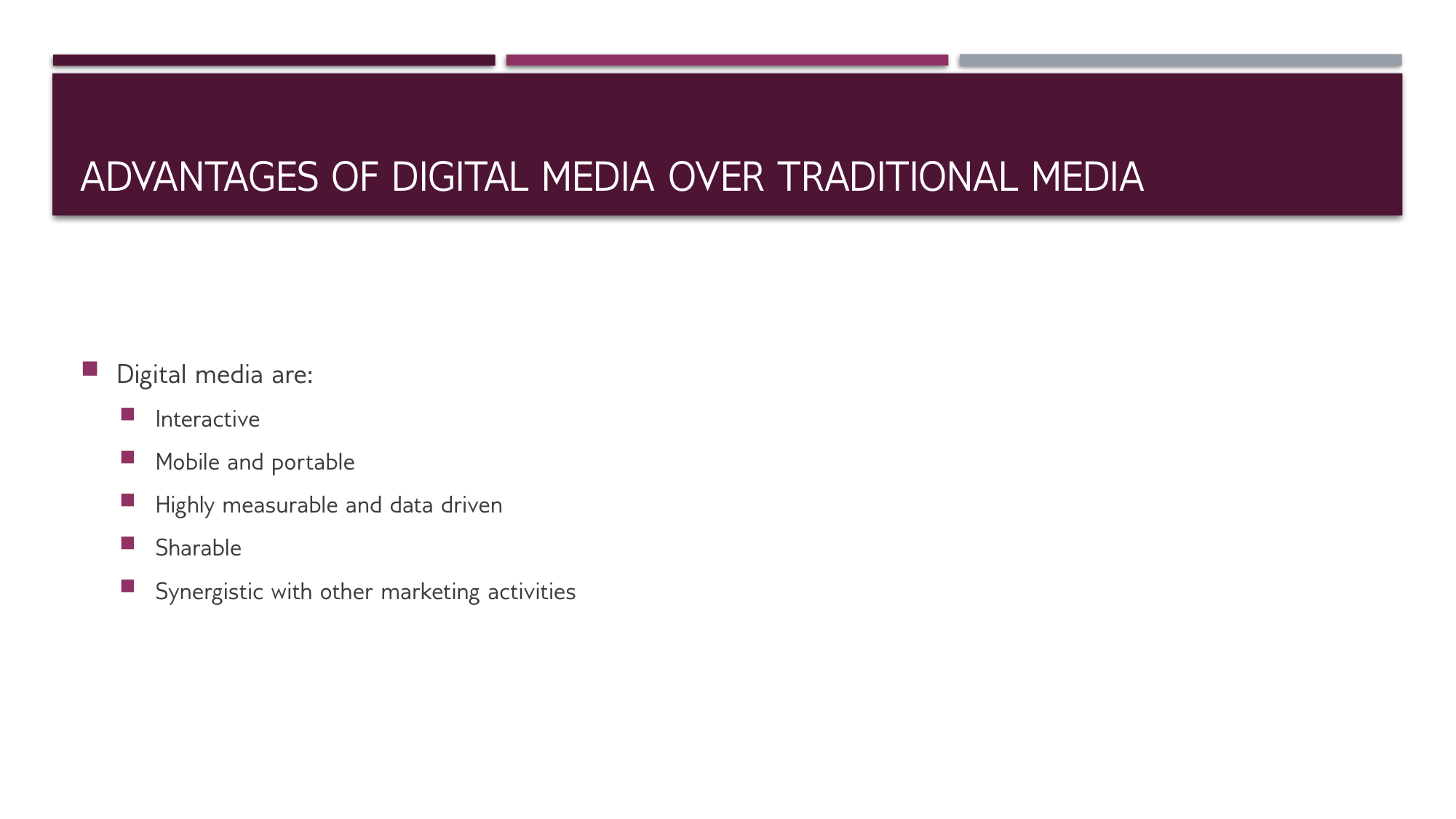

# Advantages of digital media over traditional media
Digital media are:
Interactive
Mobile and portable
Highly measurable and data driven
Sharable
Synergistic with other marketing activities